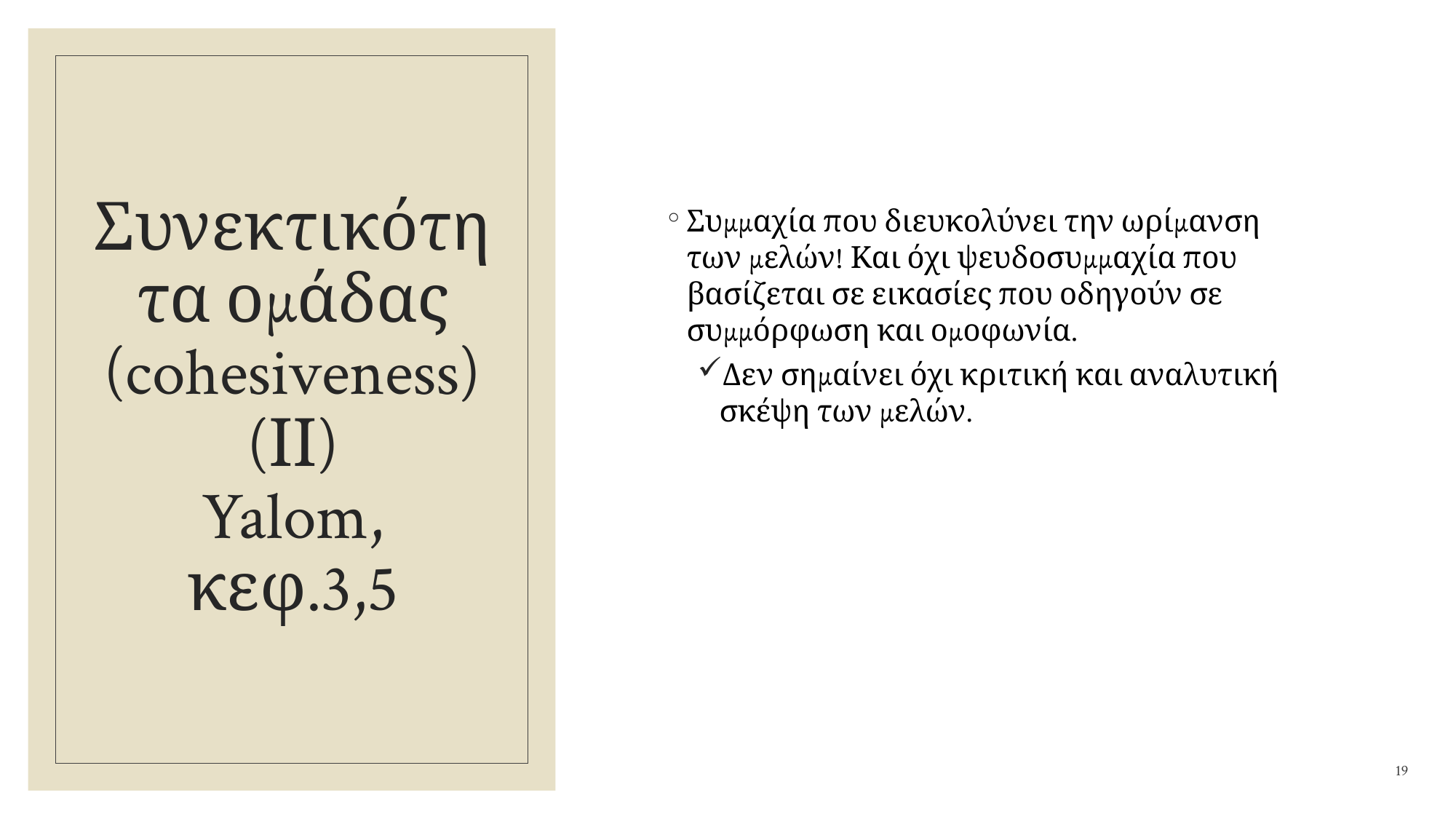

Συμμαχία που διευκολύνει την ωρίμανση των μελών! Και όχι ψευδοσυμμαχία που βασίζεται σε εικασίες που οδηγούν σε συμμόρφωση και ομοφωνία.
Δεν σημαίνει όχι κριτική και αναλυτική σκέψη των μελών.

# Συνεκτικότητα ομάδας (cohesiveness) (ΙΙ) Yalom, κεφ.3,5
19